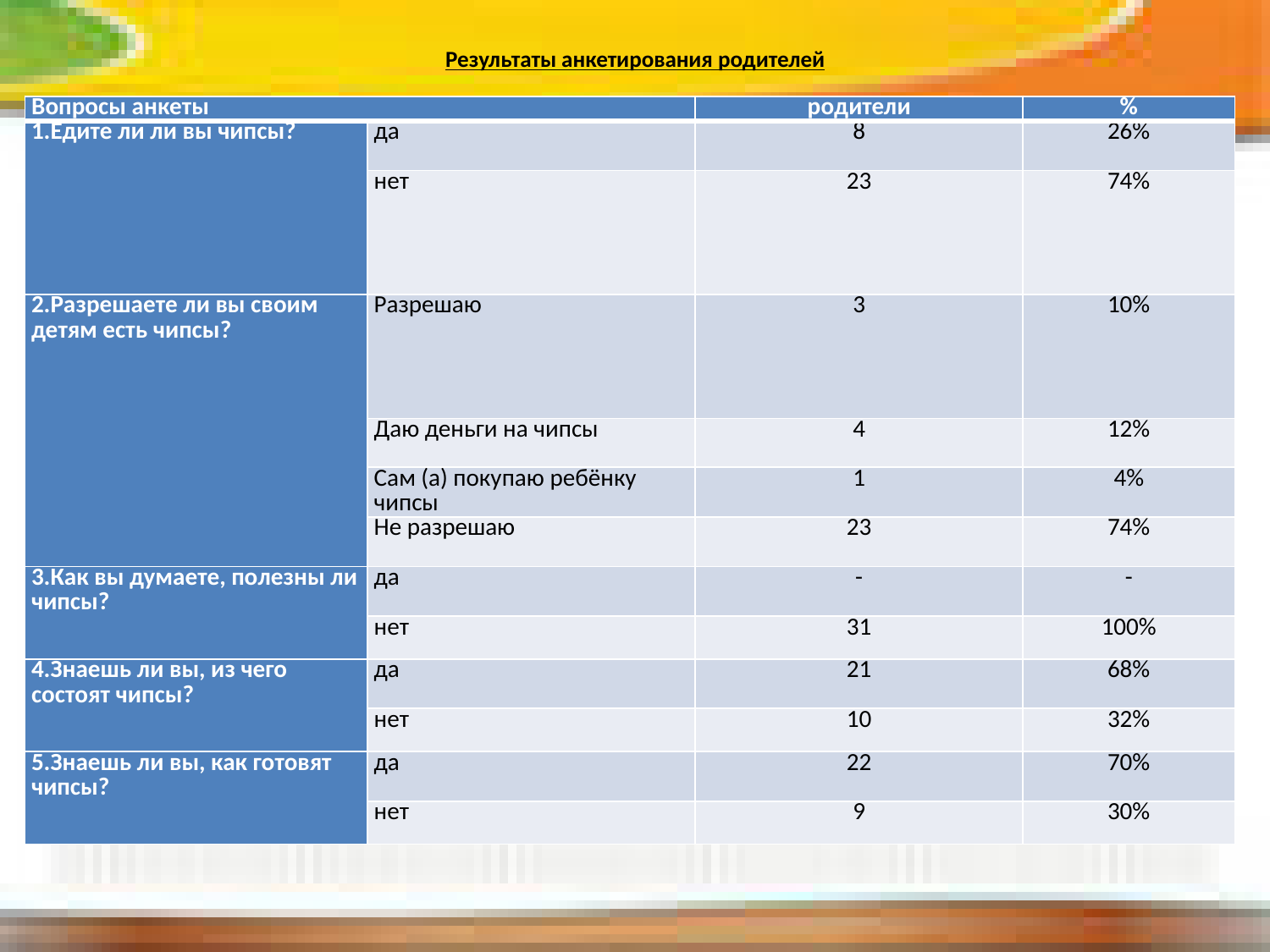

# Результаты анкетирования родителей
| Вопросы анкеты |  | родители | % |
| --- | --- | --- | --- |
| 1.Едите ли ли вы чипсы? | да | 8 | 26% |
|  | нет | 23 | 74% |
| 2.Разрешаете ли вы своим детям есть чипсы? | Разрешаю | 3 | 10% |
|  | Даю деньги на чипсы | 4 | 12% |
|  | Сам (а) покупаю ребёнку чипсы | 1 | 4% |
|  | Не разрешаю | 23 | 74% |
| 3.Как вы думаете, полезны ли чипсы? | да | - | - |
|  | нет | 31 | 100% |
| 4.Знаешь ли вы, из чего состоят чипсы? | да | 21 | 68% |
|  | нет | 10 | 32% |
| 5.Знаешь ли вы, как готовят чипсы? | да | 22 | 70% |
|  | нет | 9 | 30% |